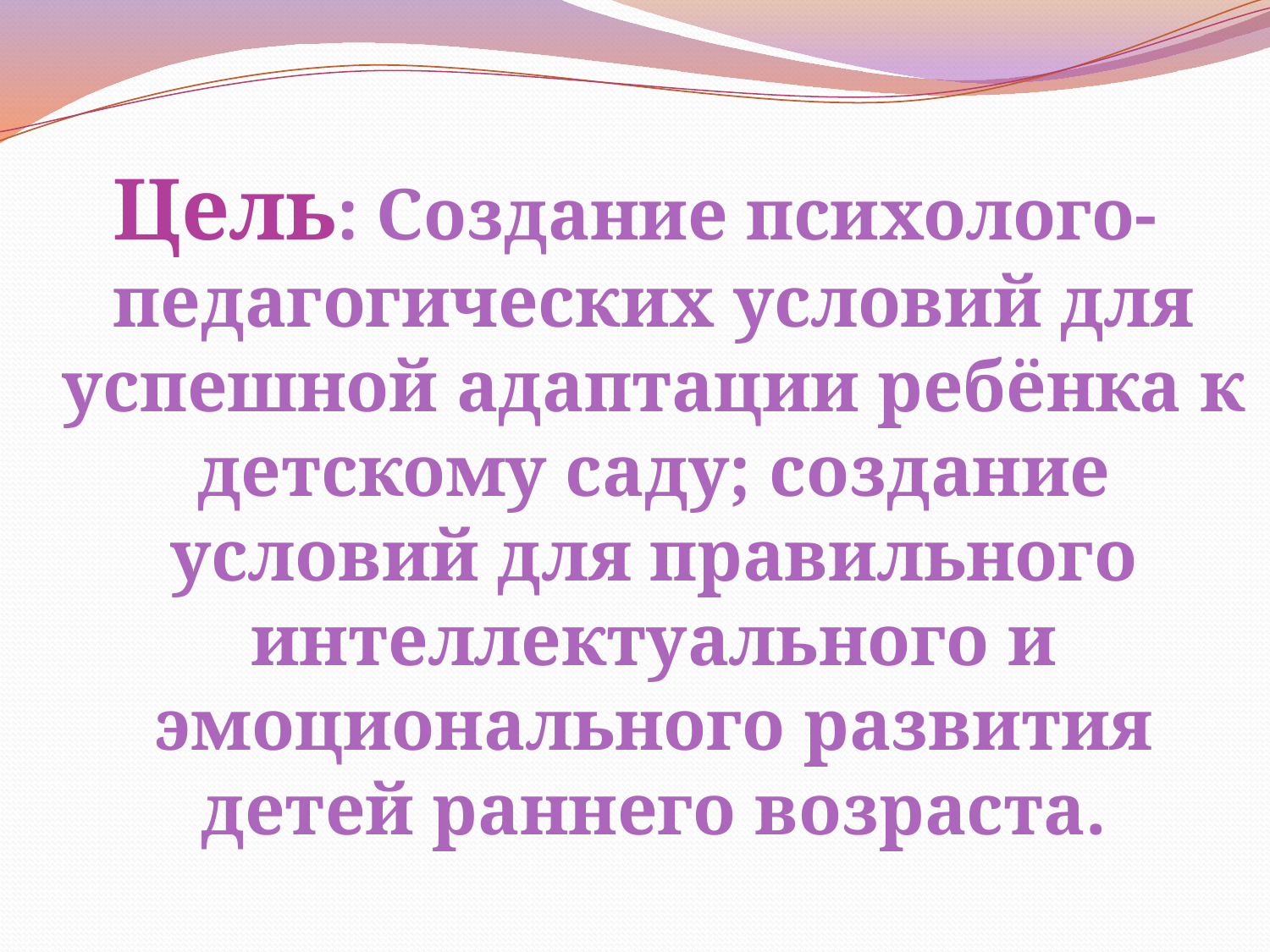

#
Цель: Создание психолого-педагогических условий для успешной адаптации ребёнка к детскому саду; создание условий для правильного интеллектуального и эмоционального развития детей раннего возраста.